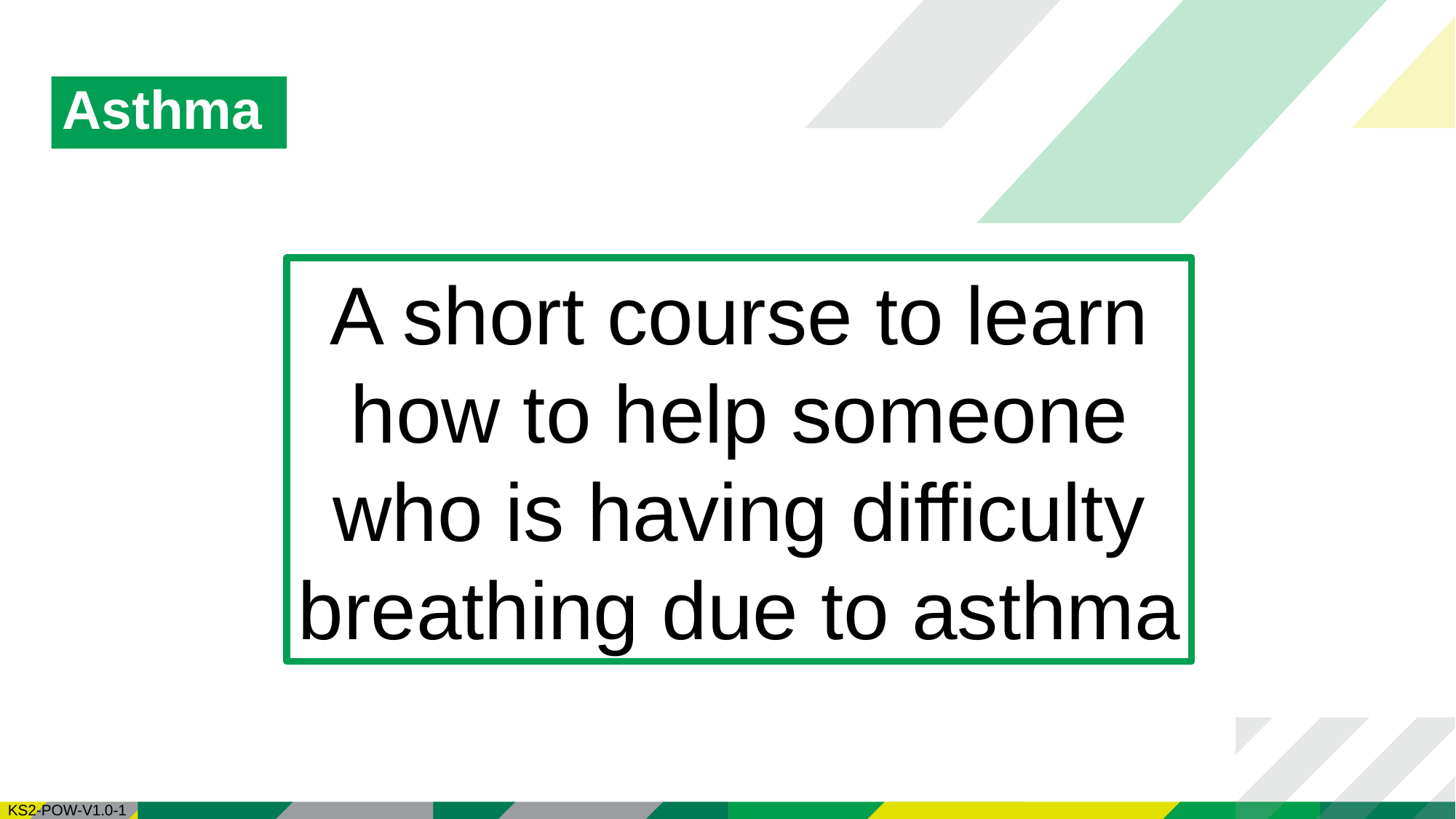

# Asthma

A short course to learn how to help someone who is having difficulty breathing due to asthma
| KS2-POW-V1.0-1 |
| --- |